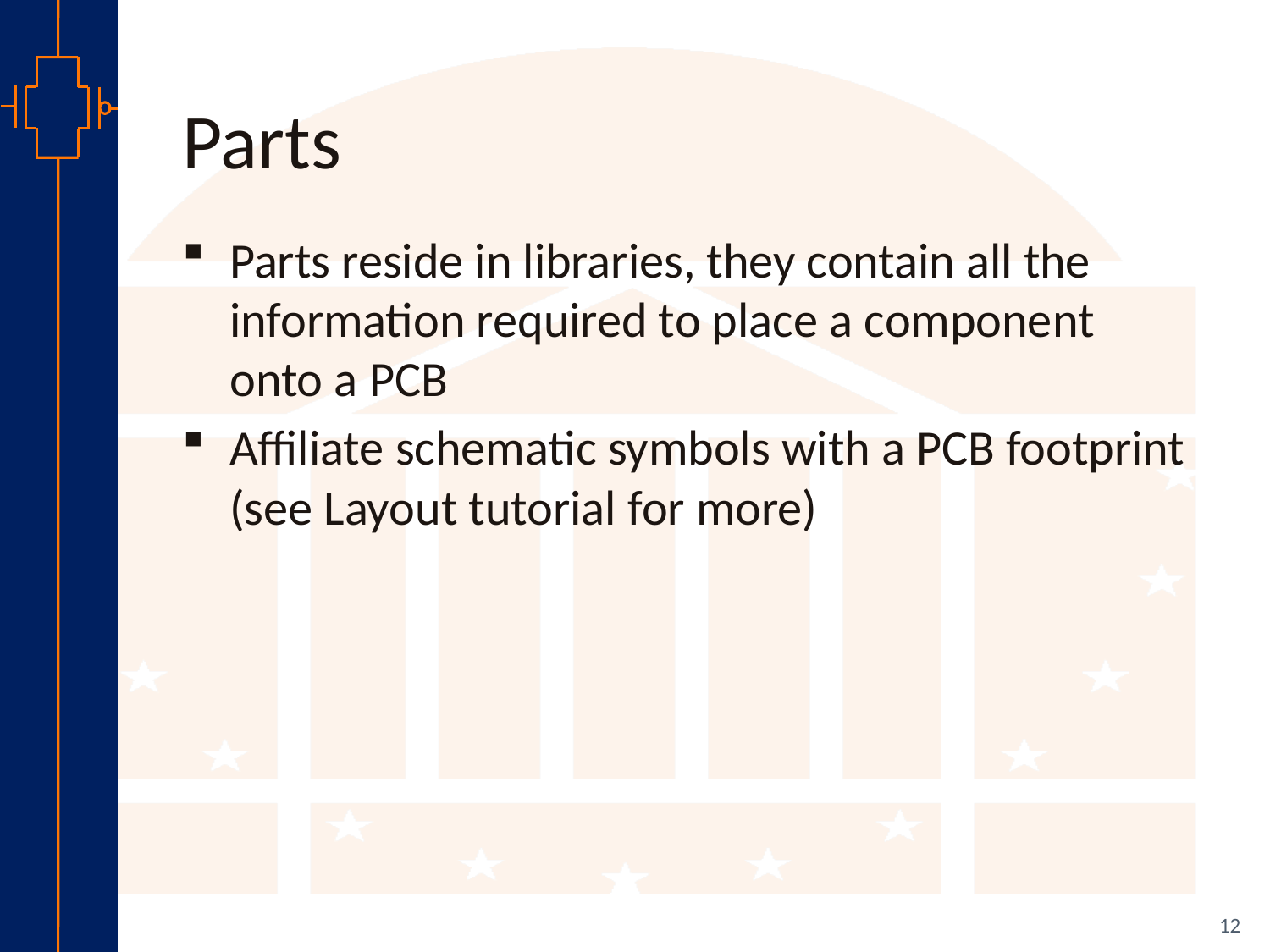

# Parts
Parts reside in libraries, they contain all the information required to place a component onto a PCB
Affiliate schematic symbols with a PCB footprint (see Layout tutorial for more)
12